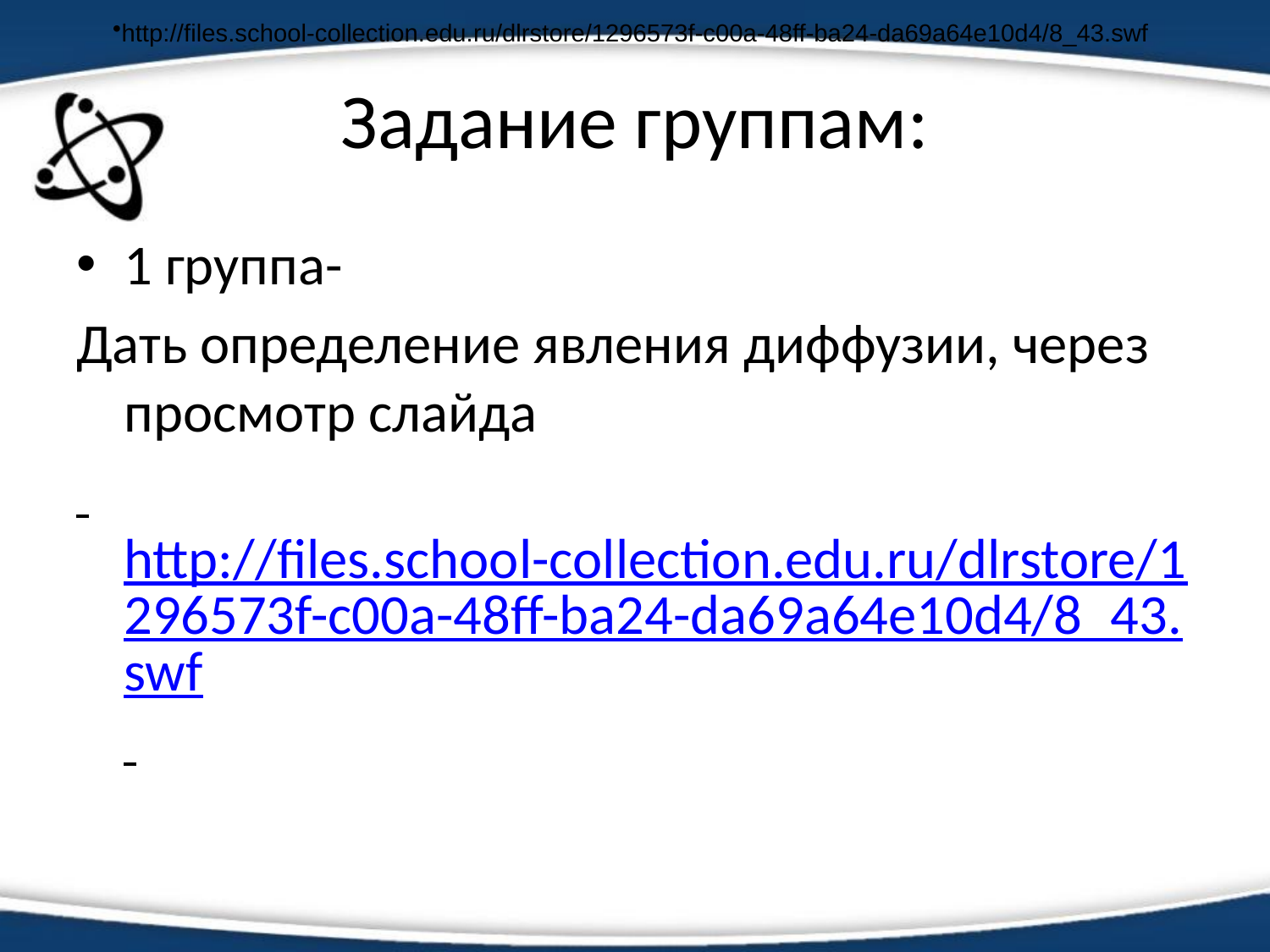

http://files.school-collection.edu.ru/dlrstore/1296573f-c00a-48ff-ba24-da69a64e10d4/8_43.swf
# Задание группам:
1 группа-
Дать определение явления диффузии, через просмотр слайда
 http://files.school-collection.edu.ru/dlrstore/1296573f-c00a-48ff-ba24-da69a64e10d4/8_43.swf